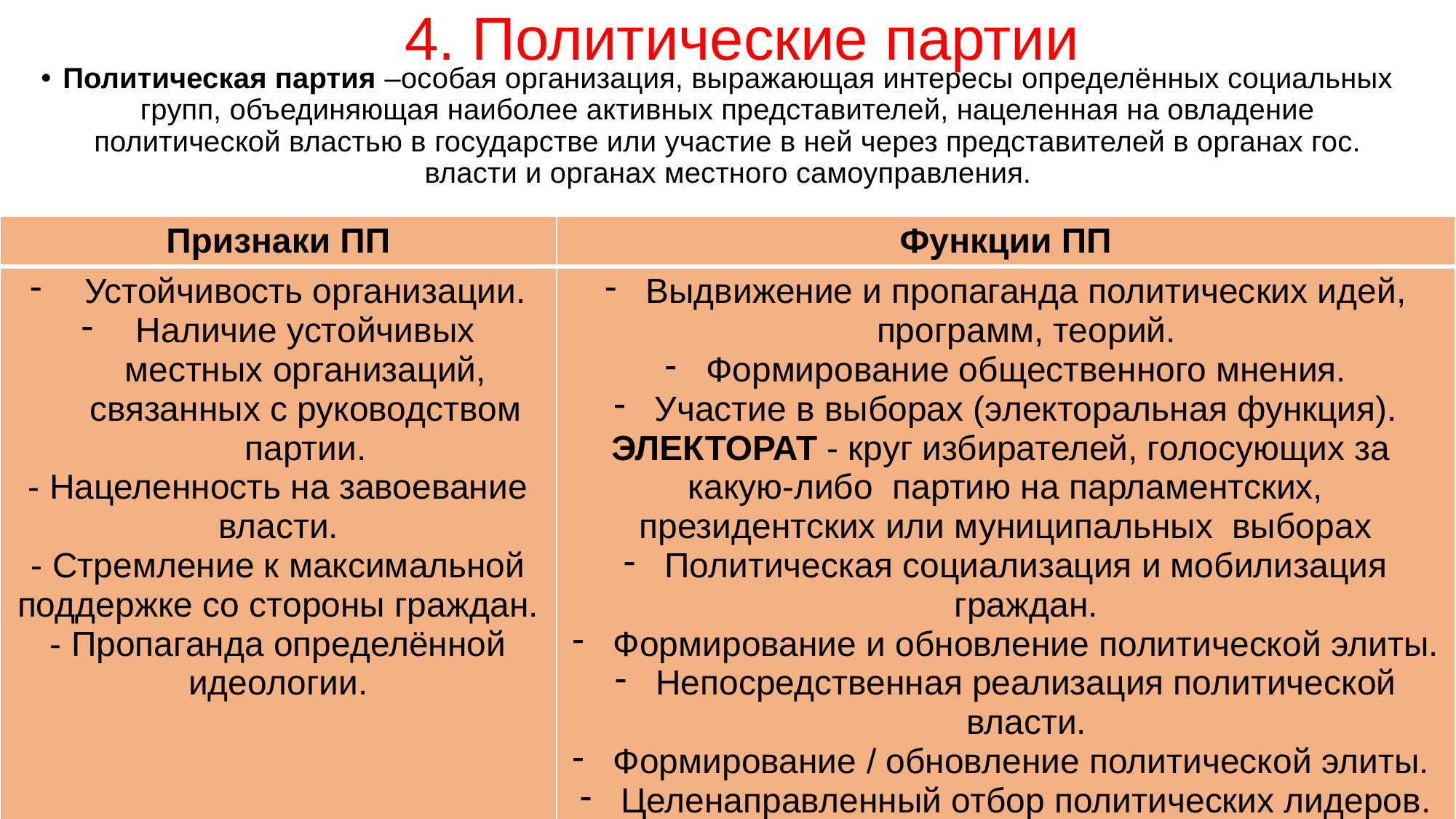

# 4. Политические партии
Политическая партия –особая организация, выражающая интересы определённых социальных групп, объединяющая наиболее активных представителей, нацеленная на овладение политической властью в государстве или участие в ней через представителей в органах гос. власти и органах местного самоуправления.
| Признаки ПП | Функции ПП |
| --- | --- |
| Устойчивость организации. Наличие устойчивых местных организаций, связанных с руководством партии. - Нацеленность на завоевание власти. - Стремление к максимальной поддержке со стороны граждан. - Пропаганда определённой идеологии. | Выдвижение и пропаганда политических идей, программ, теорий. Формирование общественного мнения. Участие в выборах (электоральная функция). ЭЛЕКТОРАТ - круг избирателей, голосующих за какую-либо партию на парламентских, президентских или муниципальных выборах Политическая социализация и мобилизация граждан. Формирование и обновление политической элиты. Непосредственная реализация политической власти. Формирование / обновление политической элиты. Целенаправленный отбор политических лидеров. |